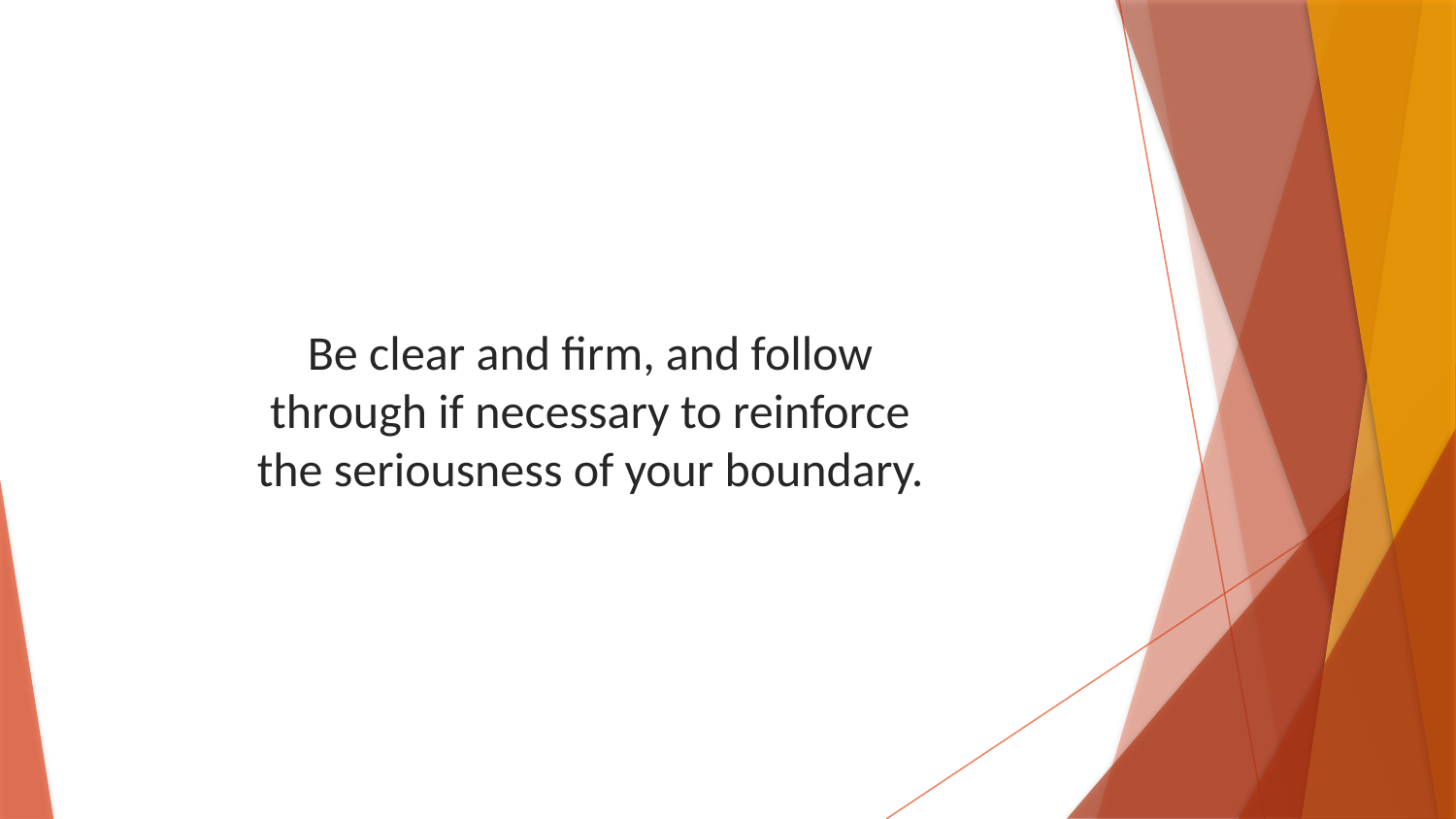

Be clear and firm, and follow through if necessary to reinforce the seriousness of your boundary.